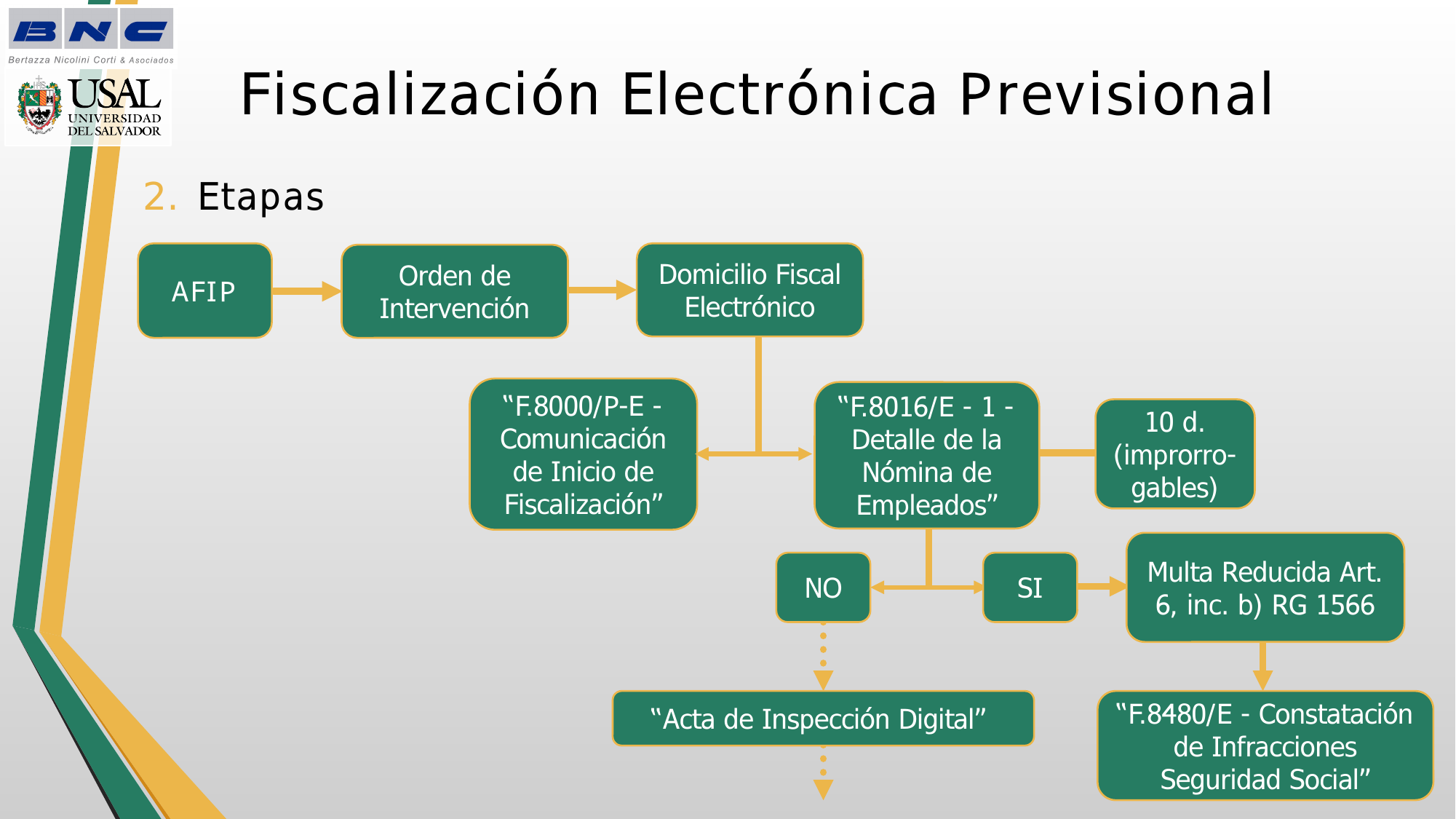

# Fiscalización Electrónica Previsional
Etapas

Domicilio Fiscal Electrónico
AFIP
Orden de Intervención
“F.8000/P-E - Comunicación de Inicio de Fiscalización”
“F.8016/E - 1 - Detalle de la Nómina de Empleados”
10 d. (improrro-gables)
Multa Reducida Art. 6, inc. b) RG 1566
NO
SI
“Acta de Inspección Digital”
“F.8480/E - Constatación de Infracciones Seguridad Social”